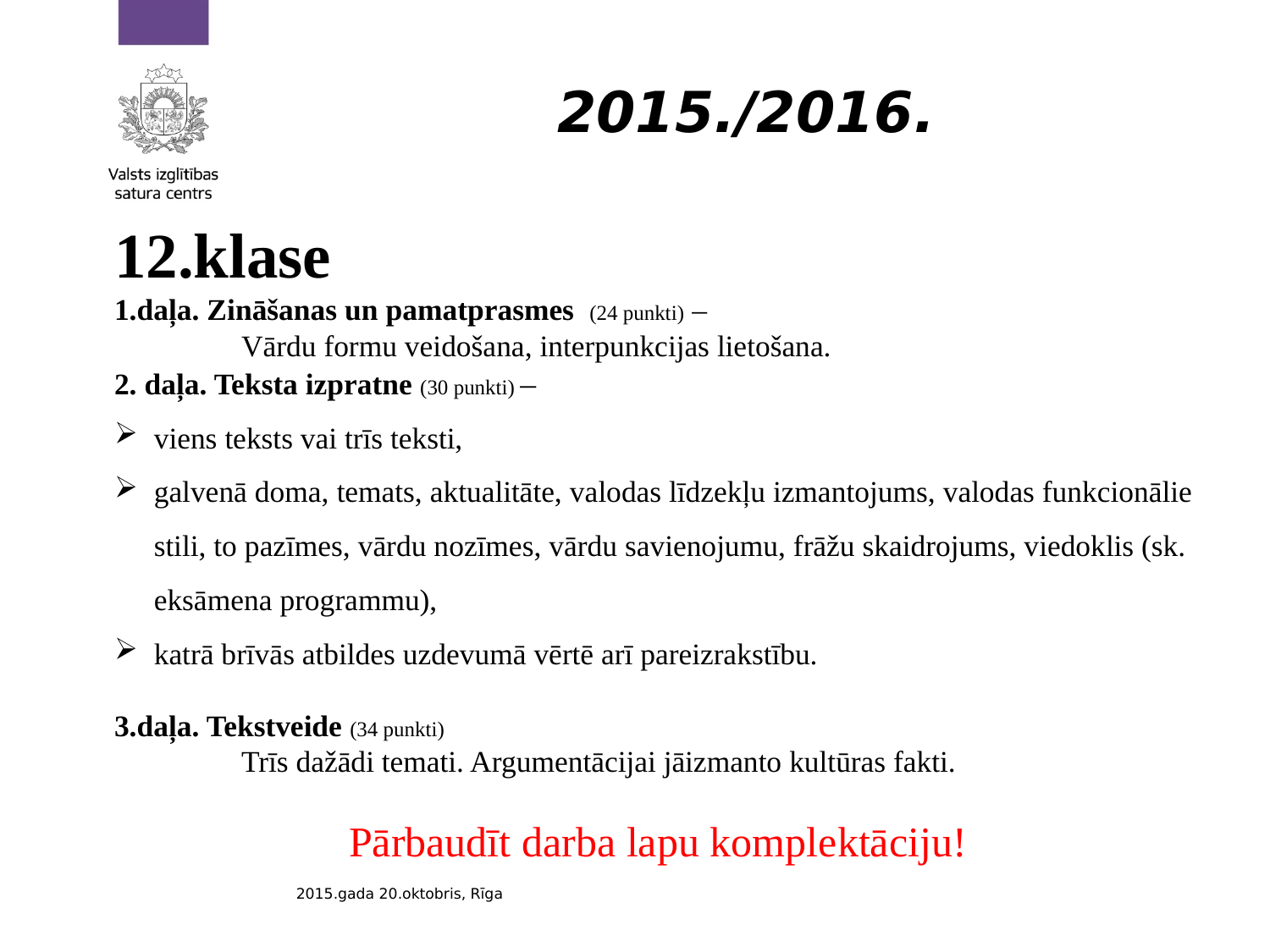

2015./2016.
12.klase
1.daļa. Zināšanas un pamatprasmes  (24 punkti) –
	Vārdu formu veidošana, interpunkcijas lietošana.
2. daļa. Teksta izpratne (30 punkti) –
viens teksts vai trīs teksti,
galvenā doma, temats, aktualitāte, valodas līdzekļu izmantojums, valodas funkcionālie stili, to pazīmes, vārdu nozīmes, vārdu savienojumu, frāžu skaidrojums, viedoklis (sk. eksāmena programmu),
katrā brīvās atbildes uzdevumā vērtē arī pareizrakstību.

3.daļa. Tekstveide (34 punkti)
	Trīs dažādi temati. Argumentācijai jāizmanto kultūras fakti.

Pārbaudīt darba lapu komplektāciju!
2015.gada 20.oktobris, Rīga